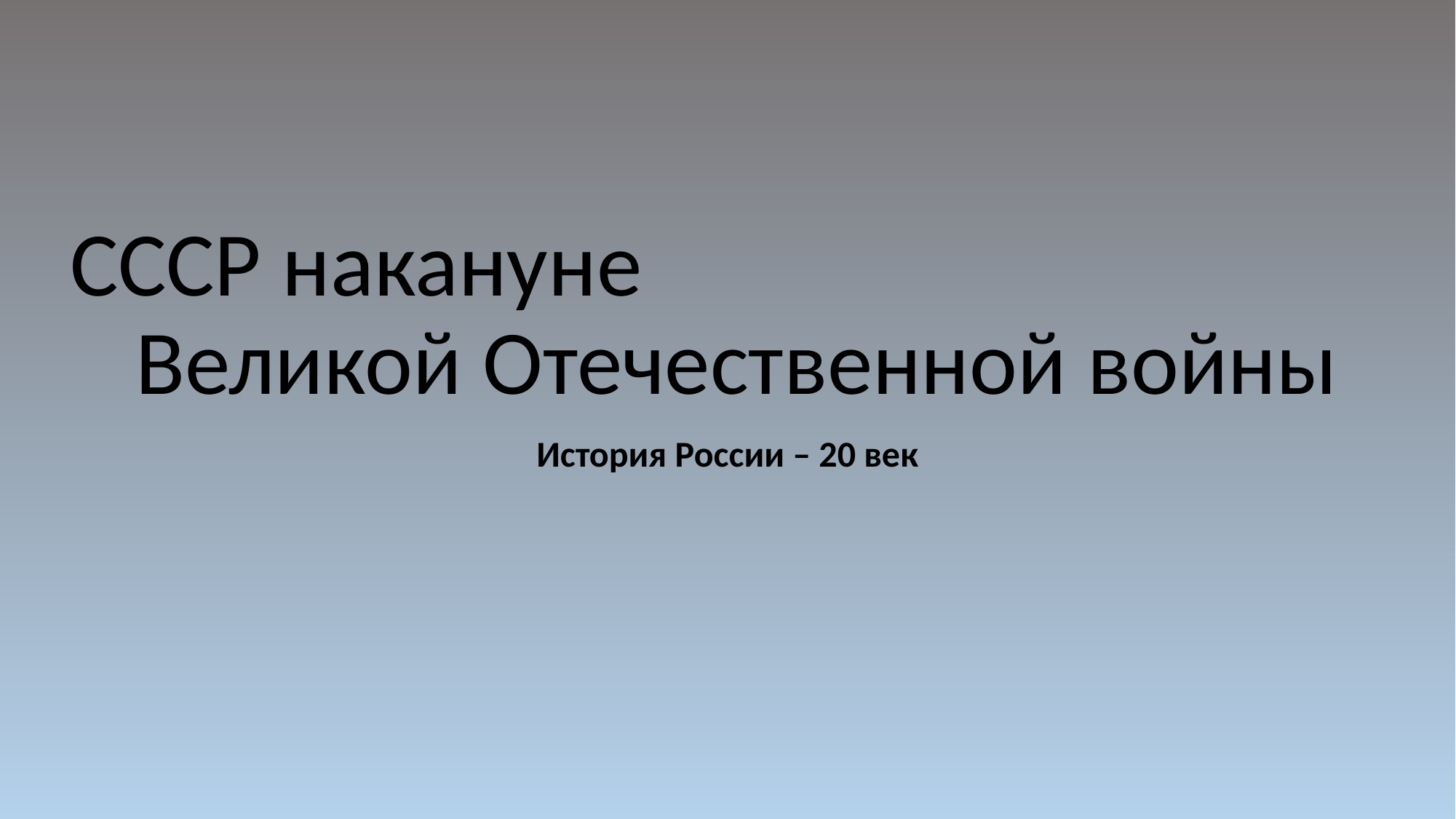

# СССР накануне                                      Великой Отечественной войны
История России – 20 век